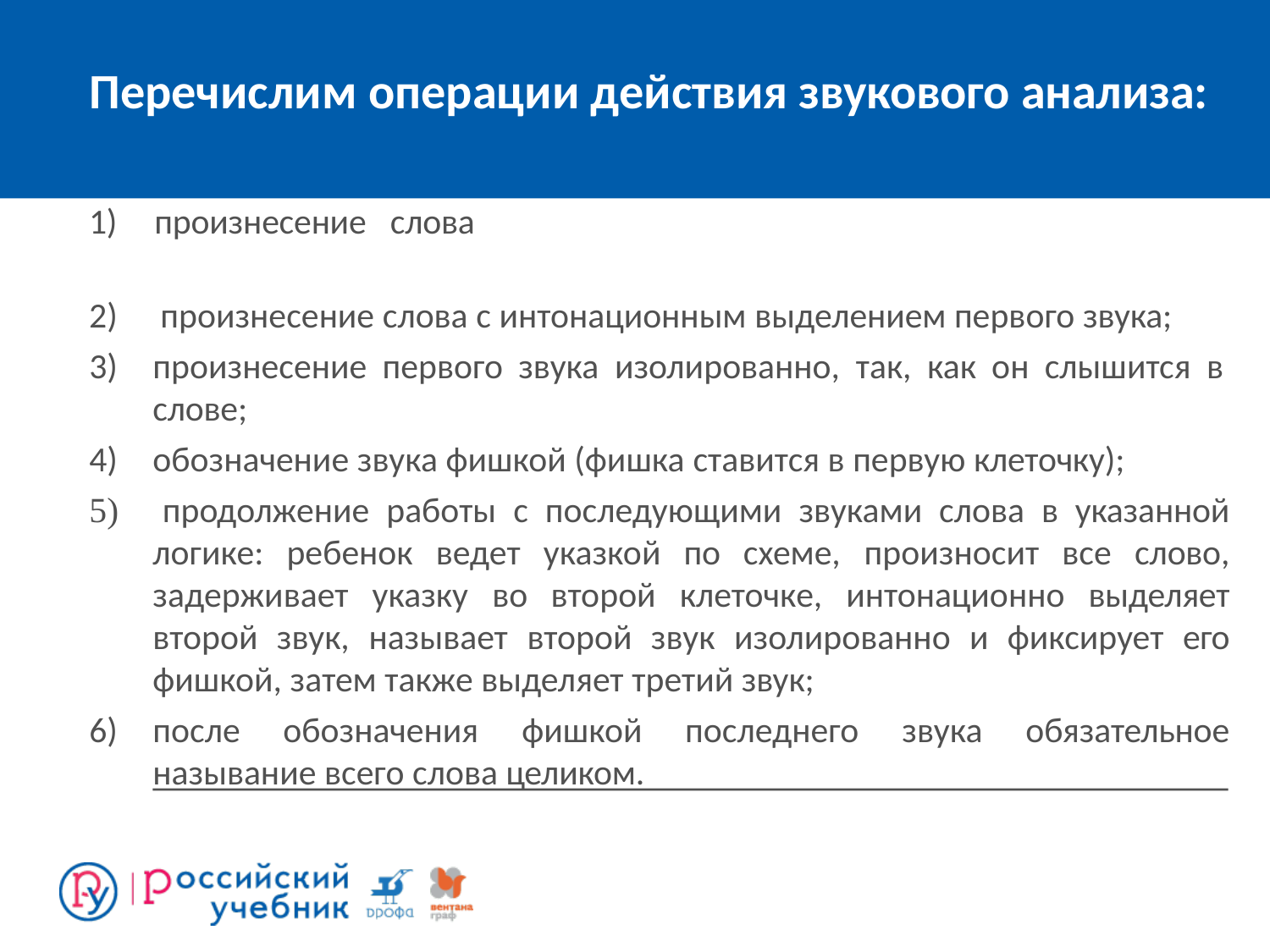

# Перечислим операции действия звукового анализа:
1)	произнесение
слова

произнесение слова с интонационным выделением первого звука;
произнесение первого звука изолированно, так, как он слышится в слове;
обозначение звука фишкой (фишка ставится в первую клеточку);
 продолжение работы с последующими звуками слова в указанной логике:  ребенок  ведет  указкой  по  схеме,  произносит  все  слово, задерживает  указку  во  второй  клеточке,  интонационно  выделяет второй звук, называет второй звук изолированно и фиксирует его фишкой, затем также выделяет третий звук;
после   обозначения   фишкой   последнего   звука   обязательное называние всего слова целиком.